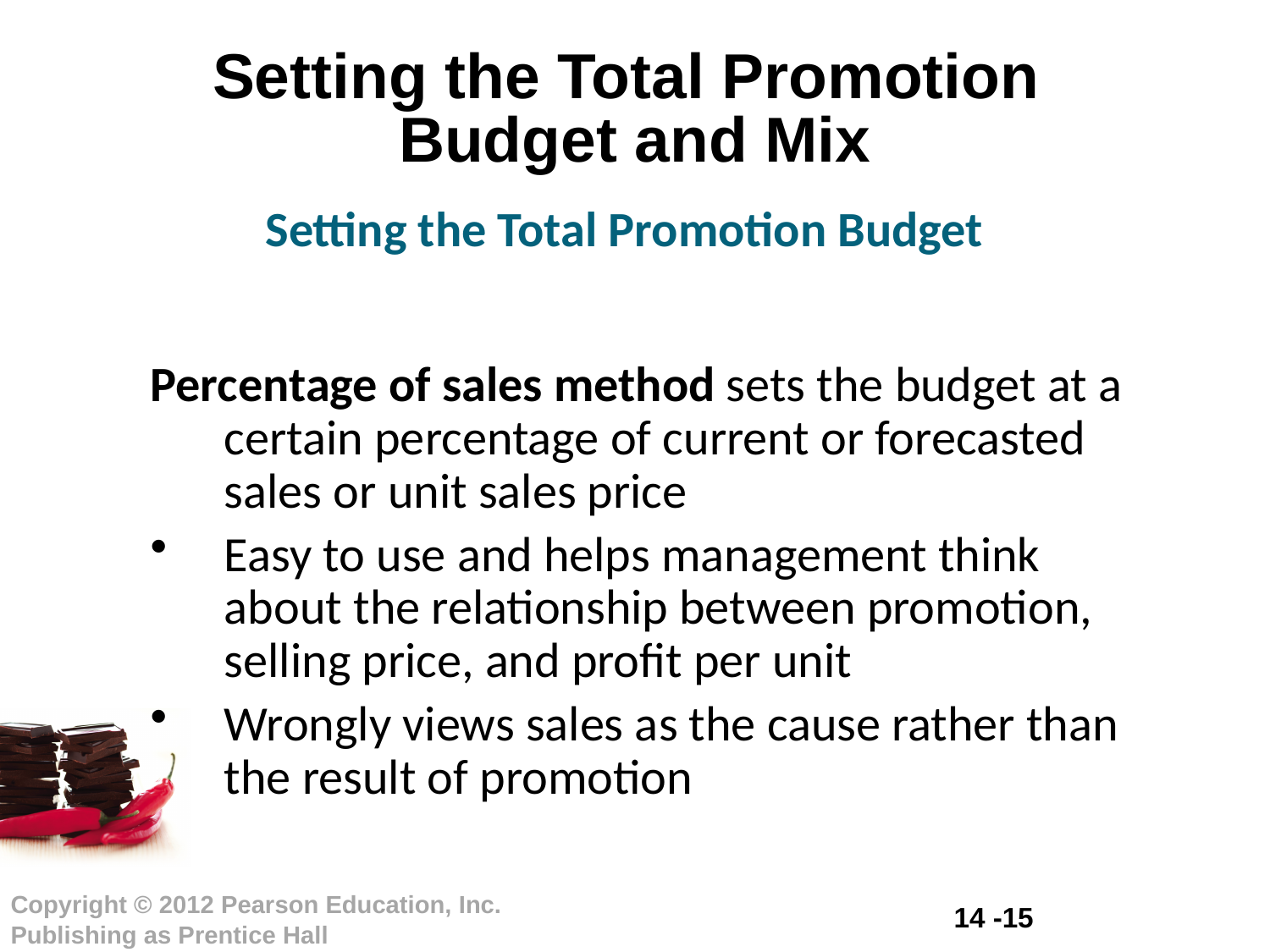

# Setting the Total Promotion Budget and Mix
Setting the Total Promotion Budget

Percentage of sales method sets the budget at a certain percentage of current or forecasted sales or unit sales price
Easy to use and helps management think about the relationship between promotion, selling price, and profit per unit
Wrongly views sales as the cause rather than the result of promotion